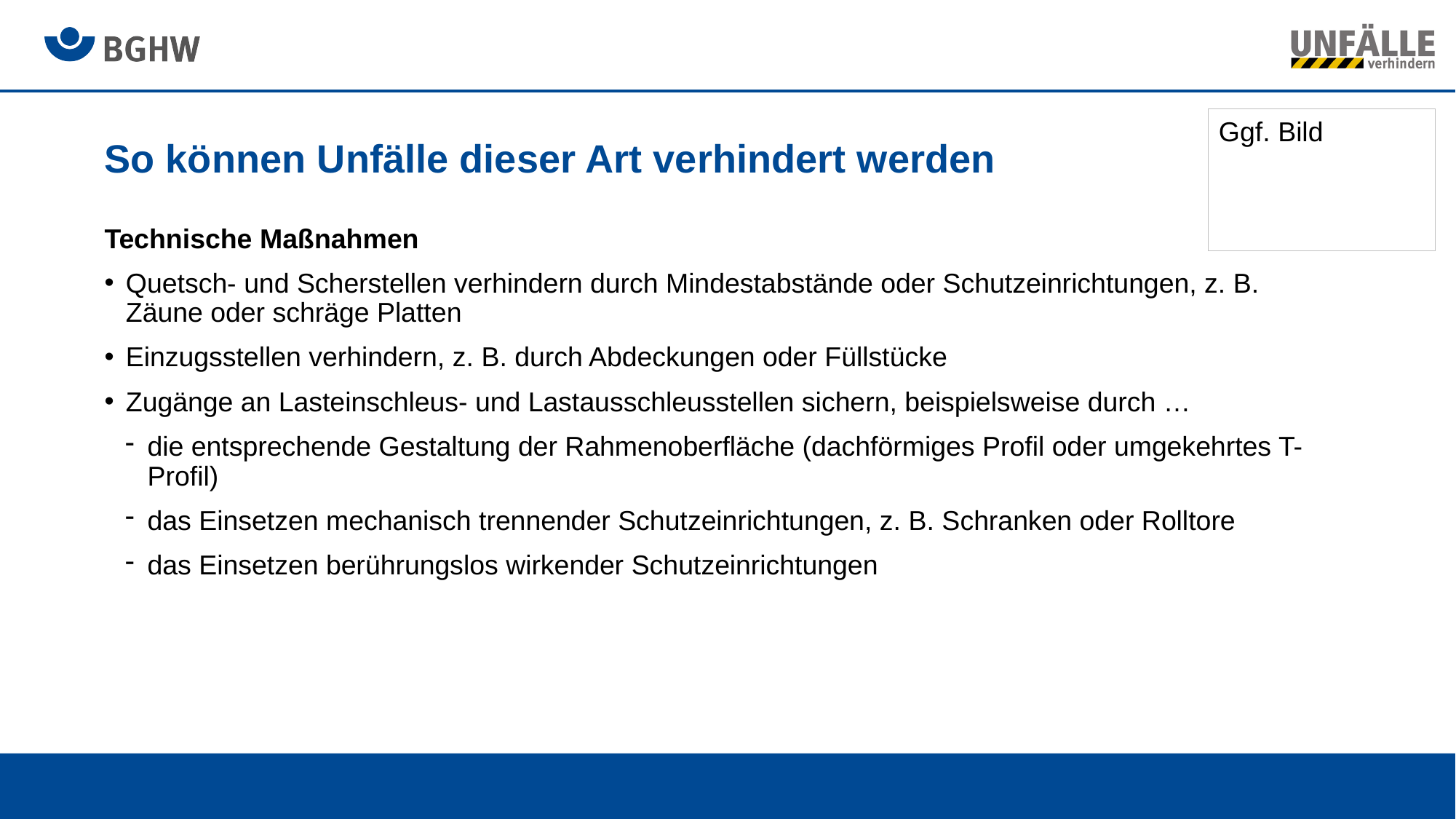

Ggf. Bild

# So können Unfälle dieser Art verhindert werden
Technische Maßnahmen
Quetsch- und Scherstellen verhindern durch Mindestabstände oder Schutzeinrichtungen, z. B. Zäune oder schräge Platten
Einzugsstellen verhindern, z. B. durch Abdeckungen oder Füllstücke
Zugänge an Lasteinschleus- und Lastausschleusstellen sichern, beispielsweise durch …
die entsprechende Gestaltung der Rahmenoberfläche (dachförmiges Profil oder umgekehrtes T-Profil)
das Einsetzen mechanisch trennender Schutzeinrichtungen, z. B. Schranken oder Rolltore
das Einsetzen berührungslos wirkender Schutzeinrichtungen